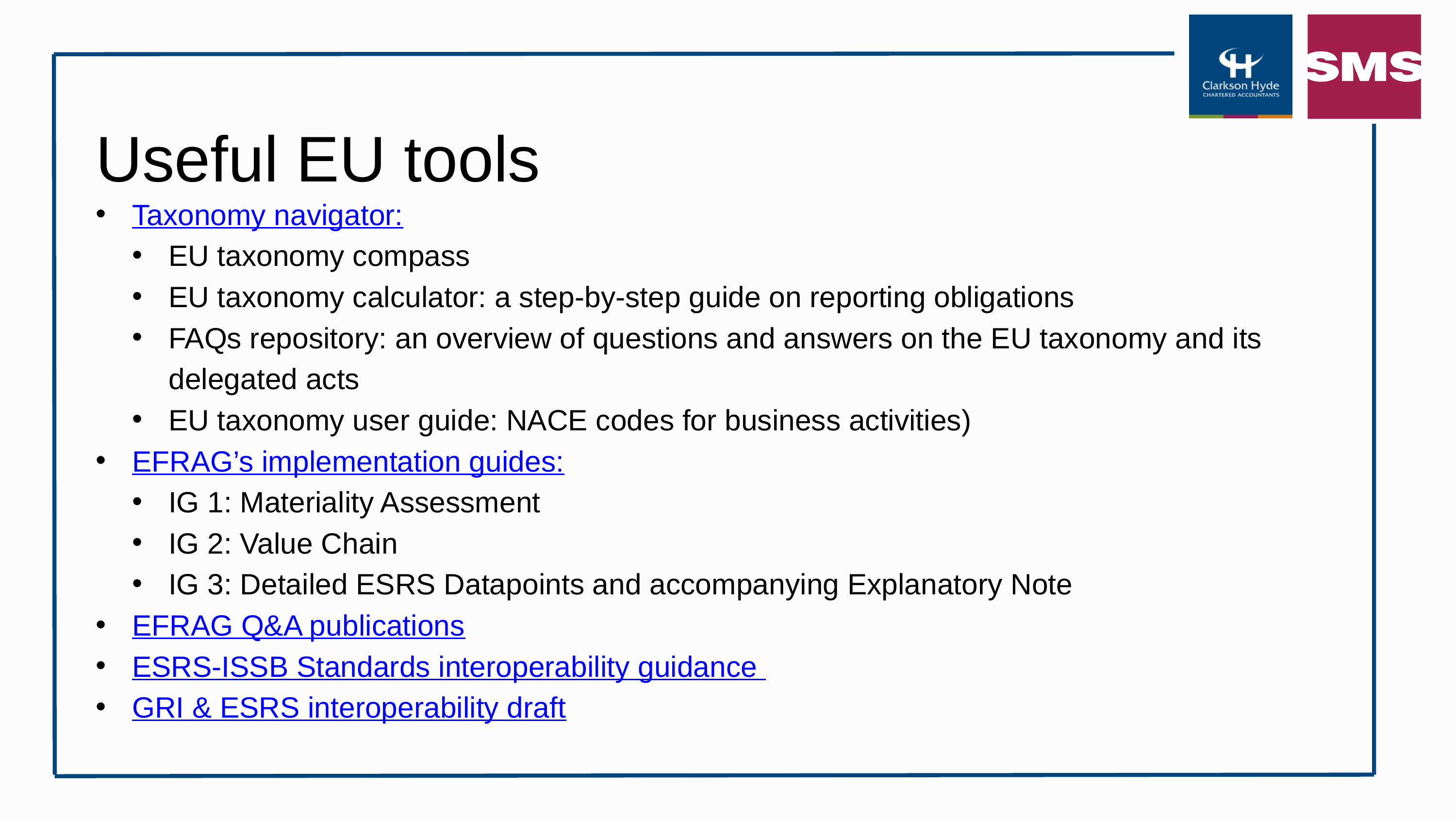

Useful EU tools
Taxonomy navigator:
EU taxonomy compass
EU taxonomy calculator: a step-by-step guide on reporting obligations
FAQs repository: an overview of questions and answers on the EU taxonomy and its delegated acts
EU taxonomy user guide: NACE codes for business activities)
EFRAG’s implementation guides:
IG 1: Materiality Assessment
IG 2: Value Chain
IG 3: Detailed ESRS Datapoints and accompanying Explanatory Note
EFRAG Q&A publications
ESRS-ISSB Standards interoperability guidance
GRI & ESRS interoperability draft